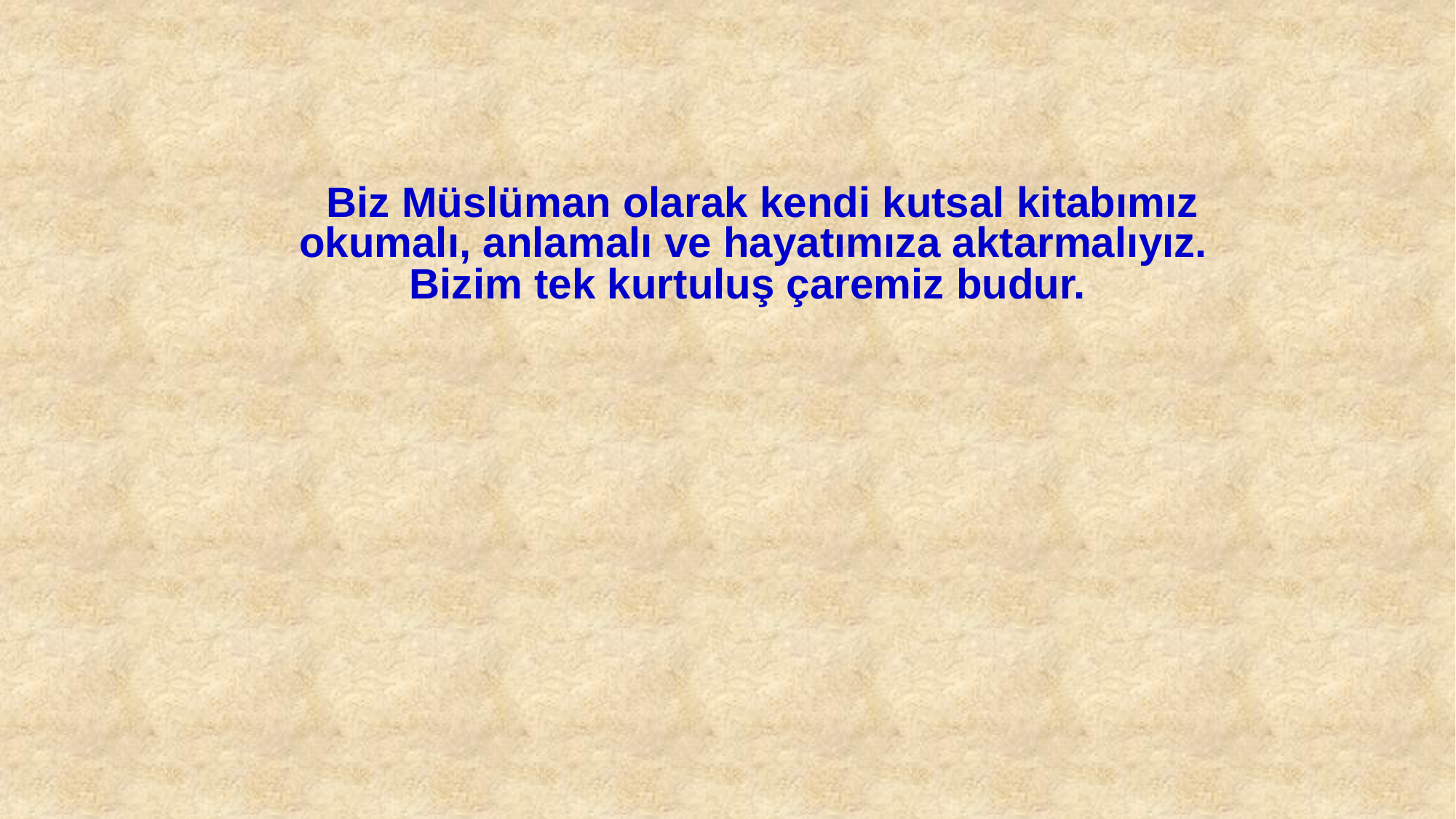

Biz Müslüman olarak kendi kutsal kitabımız okumalı, anlamalı ve hayatımıza aktarmalıyız. Bizim tek kurtuluş çaremiz budur.